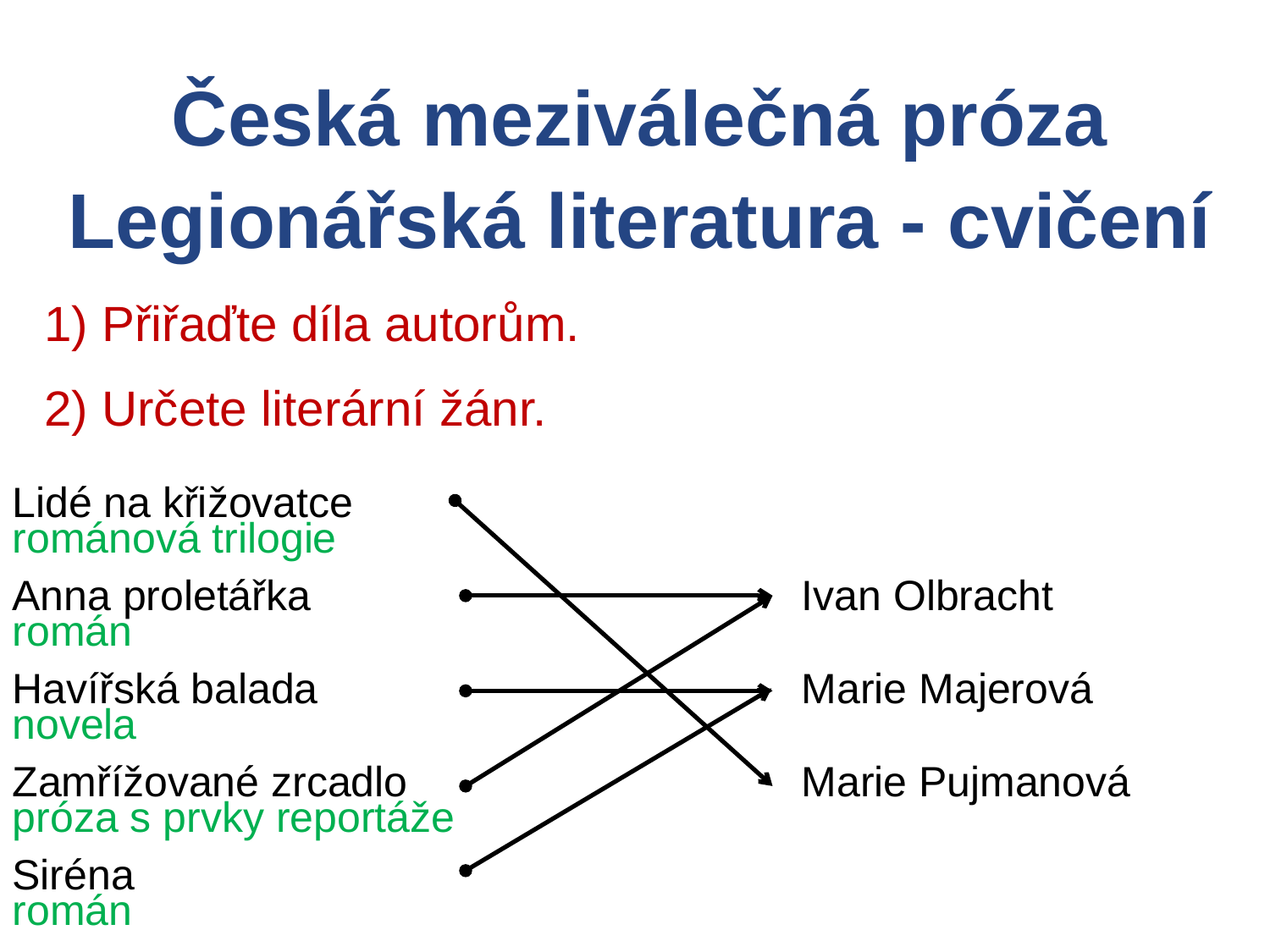

Česká meziválečná próza
Legionářská literatura - cvičení
1) Přiřaďte díla autorům.
2) Určete literární žánr.
Lidé na křižovatce
Anna proletářka
Havířská balada
Zamřížované zrcadlo
Siréna

Ivan Olbracht
Marie Majerová
Marie Pujmanová
románová trilogie
román
novela
próza s prvky reportáže
román